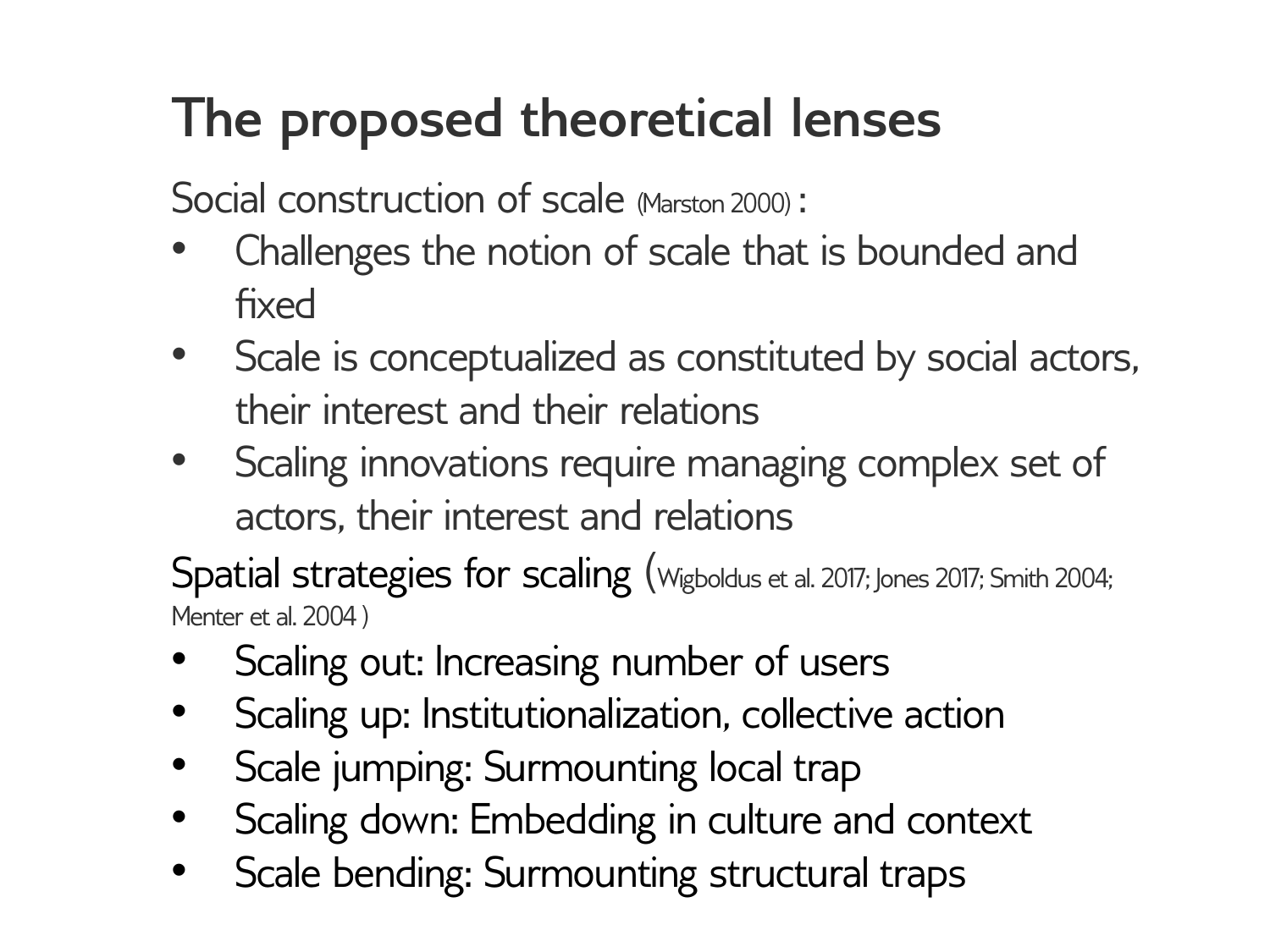

# The proposed theoretical lenses
Social construction of scale (Marston 2000) :
Challenges the notion of scale that is bounded and fixed
Scale is conceptualized as constituted by social actors, their interest and their relations
Scaling innovations require managing complex set of actors, their interest and relations
Spatial strategies for scaling (Wigboldus et al. 2017; Jones 2017; Smith 2004; Menter et al. 2004 )
Scaling out: Increasing number of users
Scaling up: Institutionalization, collective action
Scale jumping: Surmounting local trap
Scaling down: Embedding in culture and context
Scale bending: Surmounting structural traps